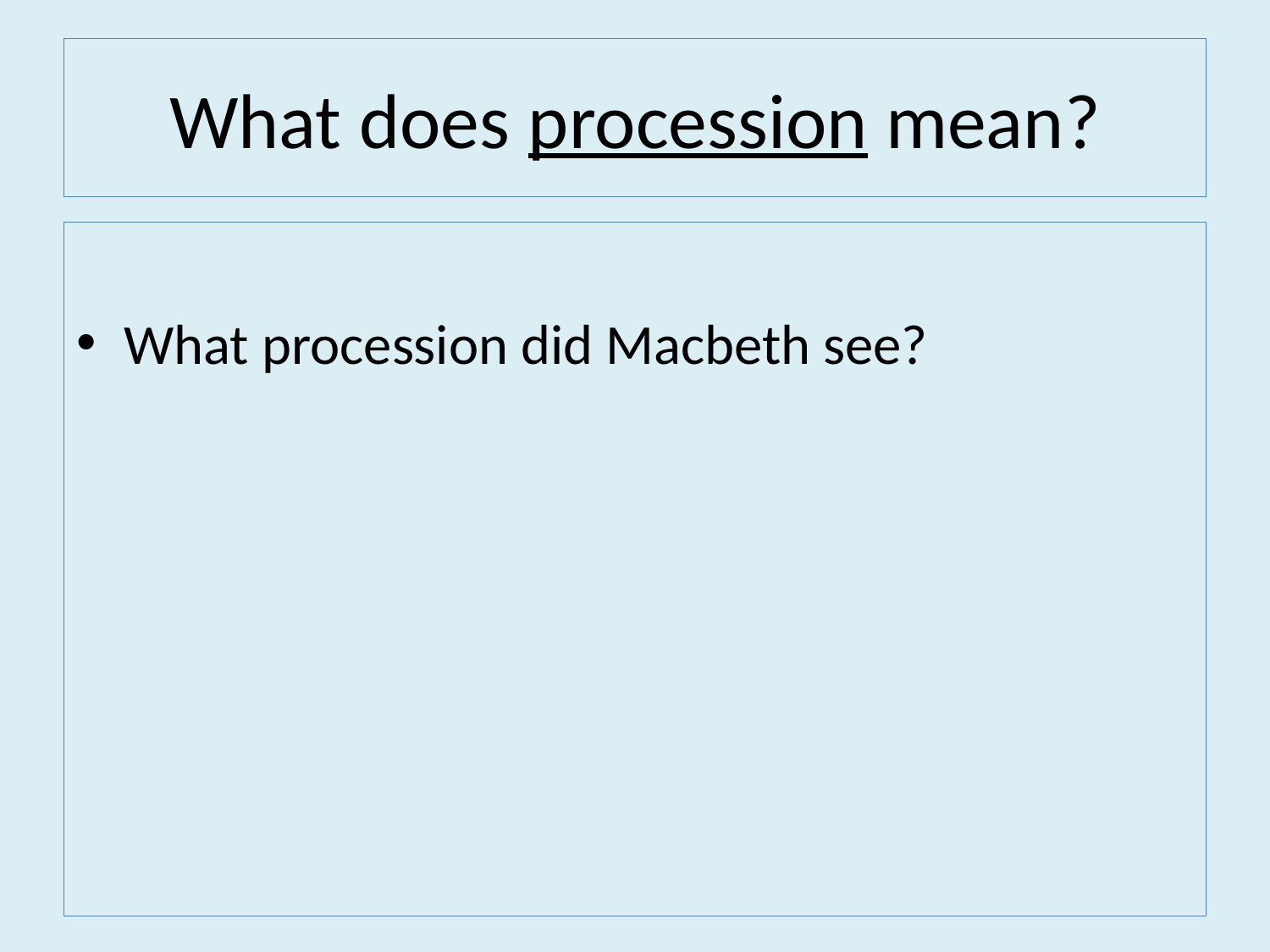

# What does procession mean?

What procession did Macbeth see?